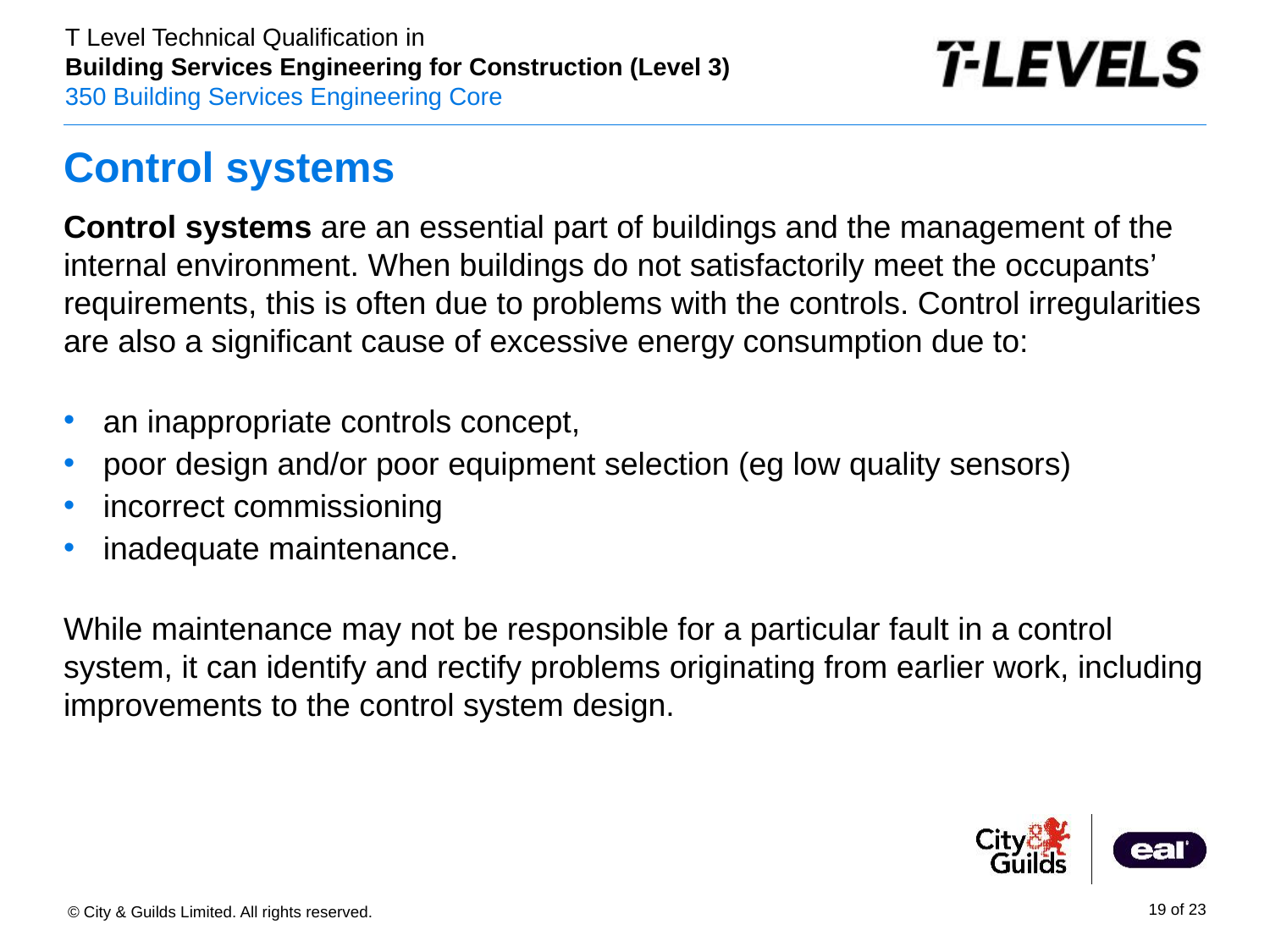

# Control systems
Control systems are an essential part of buildings and the management of the internal environment. When buildings do not satisfactorily meet the occupants’ requirements, this is often due to problems with the controls. Control irregularities are also a significant cause of excessive energy consumption due to:

an inappropriate controls concept,
poor design and/or poor equipment selection (eg low quality sensors)
incorrect commissioning
inadequate maintenance.

While maintenance may not be responsible for a particular fault in a control system, it can identify and rectify problems originating from earlier work, including improvements to the control system design.

Building management systems may now be integrated with building information models (BIM) to allow performance in use to be compared with design criteria and design simulations. This can help identify potential problems in operation or design and can help validate modelling techniques. Building information models might also include information about the operation and maintenance of building components.